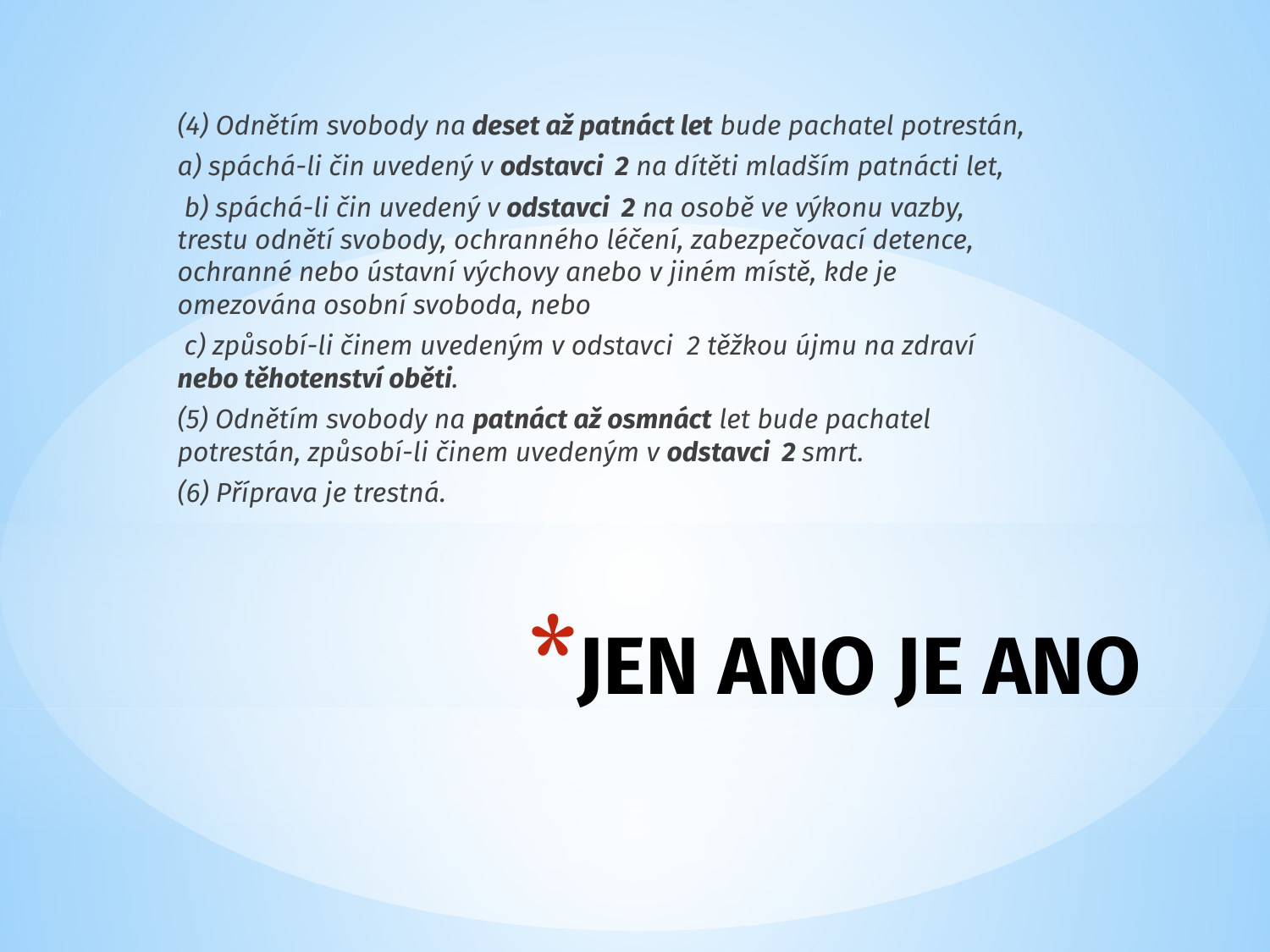

(4) Odnětím svobody na deset až patnáct let bude pachatel potrestán,
a) spáchá-li čin uvedený v odstavci  2 na dítěti mladším patnácti let,
 b) spáchá-li čin uvedený v odstavci  2 na osobě ve výkonu vazby, trestu odnětí svobody, ochranného léčení, zabezpečovací detence, ochranné nebo ústavní výchovy anebo v jiném místě, kde je omezována osobní svoboda, nebo
 c) způsobí-li činem uvedeným v odstavci  2 těžkou újmu na zdraví nebo těhotenství oběti.
(5) Odnětím svobody na patnáct až osmnáct let bude pachatel potrestán, způsobí-li činem uvedeným v odstavci  2 smrt.
(6) Příprava je trestná.

# JEN ANO JE ANO